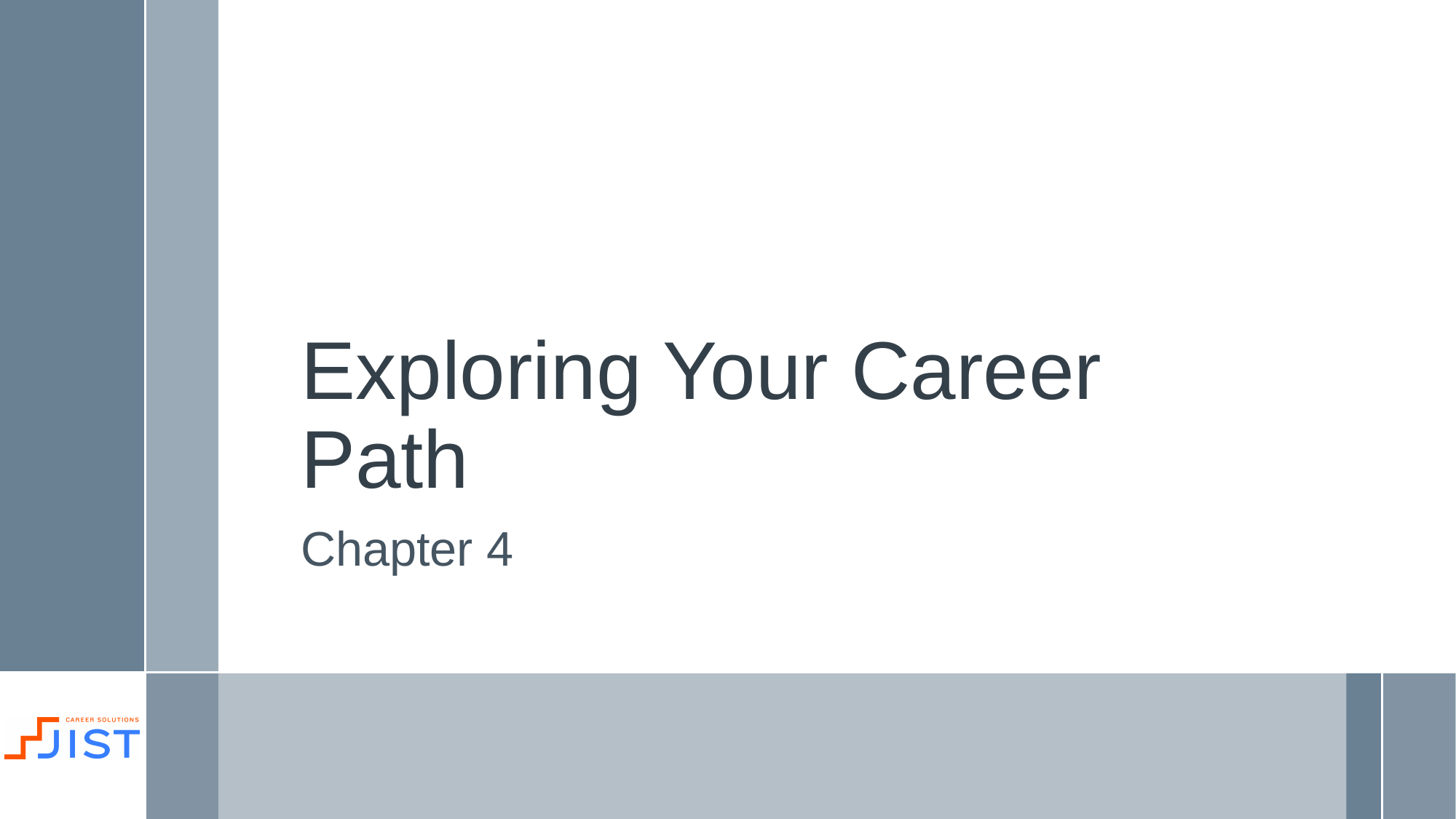

# Exploring Your Career Path
Chapter 4